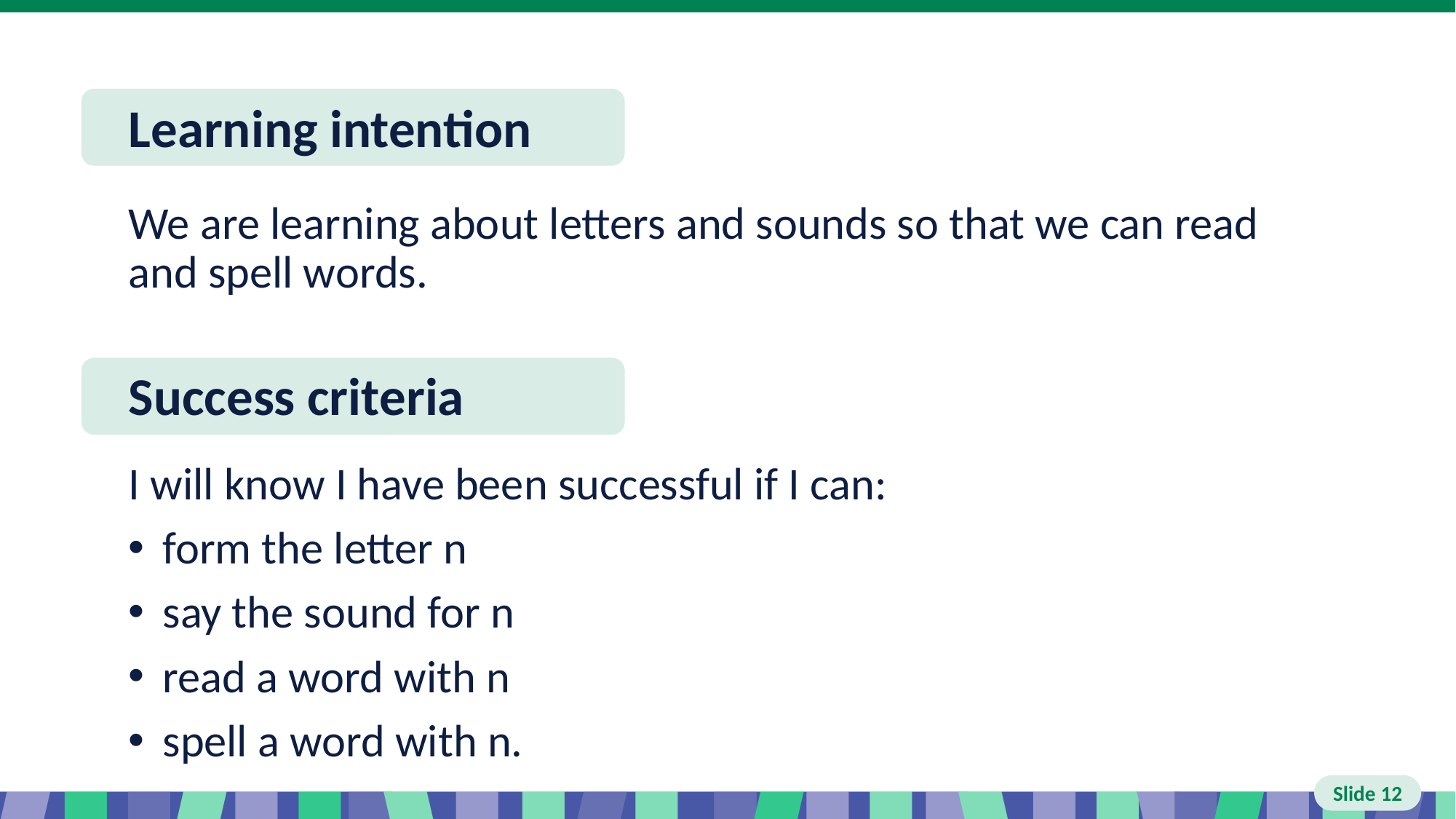

# Learning intention
We are learning about letters and sounds so that we can read and spell words.
Success criteria
I will know I have been successful if I can:
form the letter n
say the sound for n
read a word with n
spell a word with n.